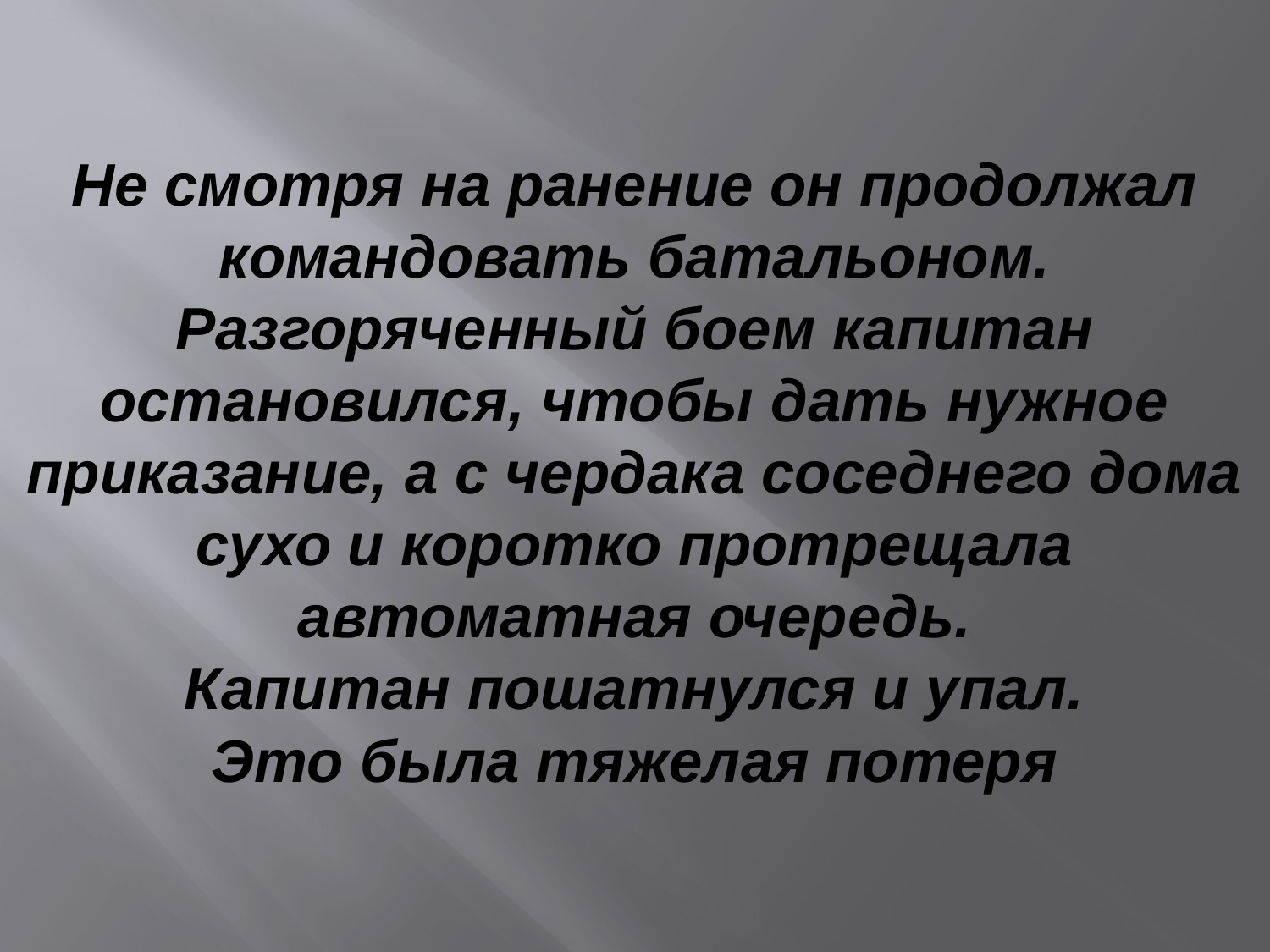

# Не смотря на ранение он продолжал командовать батальоном. Разгоряченный боем капитан остановился, чтобы дать нужное приказание, а с чердака соседнего дома сухо и коротко протрещала автоматная очередь. Капитан пошатнулся и упал. Это была тяжелая потеря